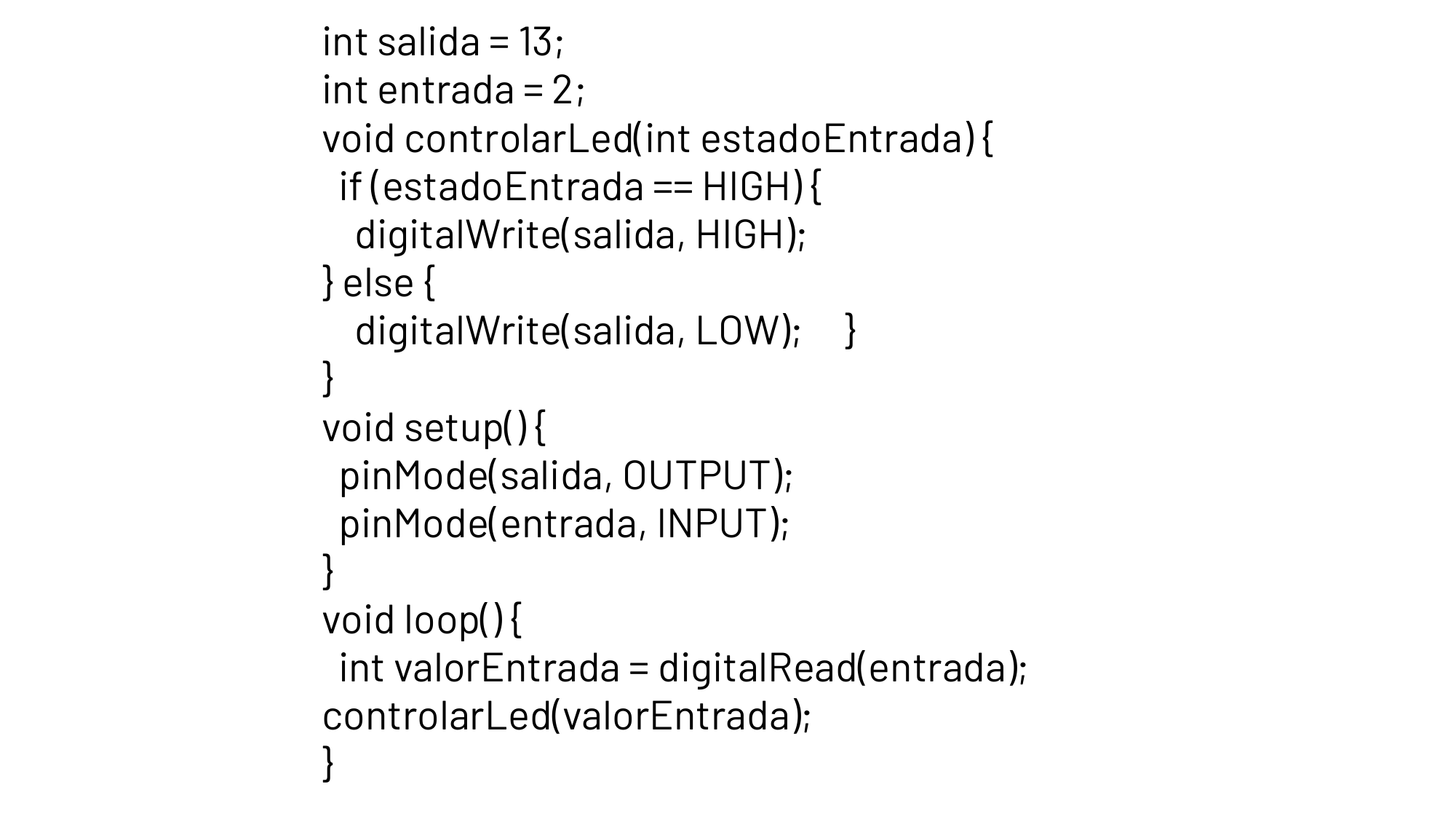

int salida = 13;
int entrada = 2;
void controlarLed(int estadoEntrada) {
  if (estadoEntrada == HIGH) {
    digitalWrite(salida, HIGH);
} else {
    digitalWrite(salida, LOW);     }
}
void setup() {
  pinMode(salida, OUTPUT);
  pinMode(entrada, INPUT);
}
void loop() {
  int valorEntrada = digitalRead(entrada);
controlarLed(valorEntrada);
}